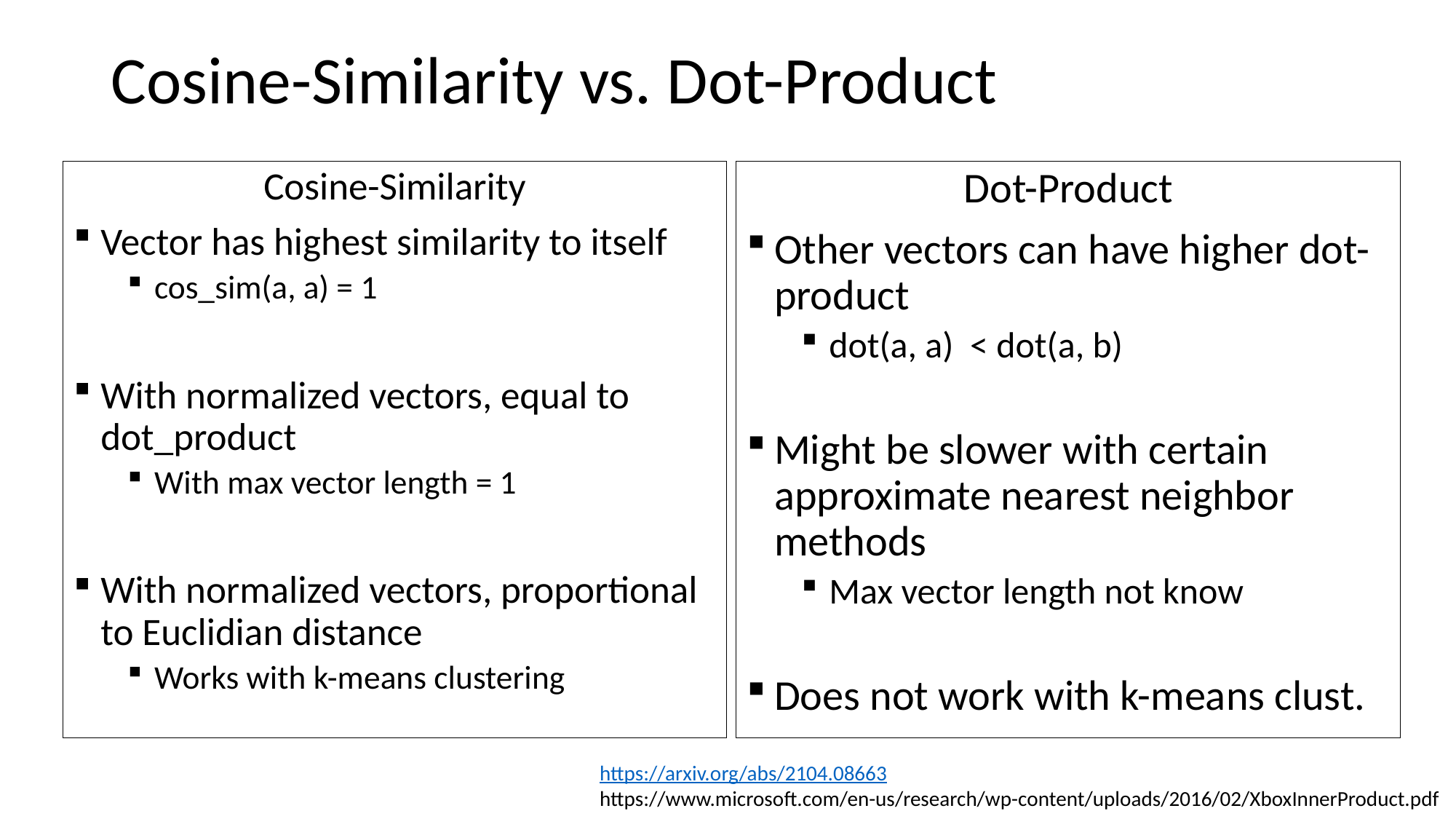

# Cosine-Similarity vs. Dot-Product
Dot-Product
Other vectors can have higher dot-product
dot(a, a)  < dot(a, b)

Might be slower with certain approximate nearest neighbor methods
Max vector length not know

Does not work with k-means clust.
Cosine-Similarity
Vector has highest similarity to itself
cos_sim(a, a) = 1

With normalized vectors, equal to dot_product
With max vector length = 1

With normalized vectors, proportional to Euclidian distance
Works with k-means clustering
https://arxiv.org/abs/2104.08663
https://www.microsoft.com/en-us/research/wp-content/uploads/2016/02/XboxInnerProduct.pdf